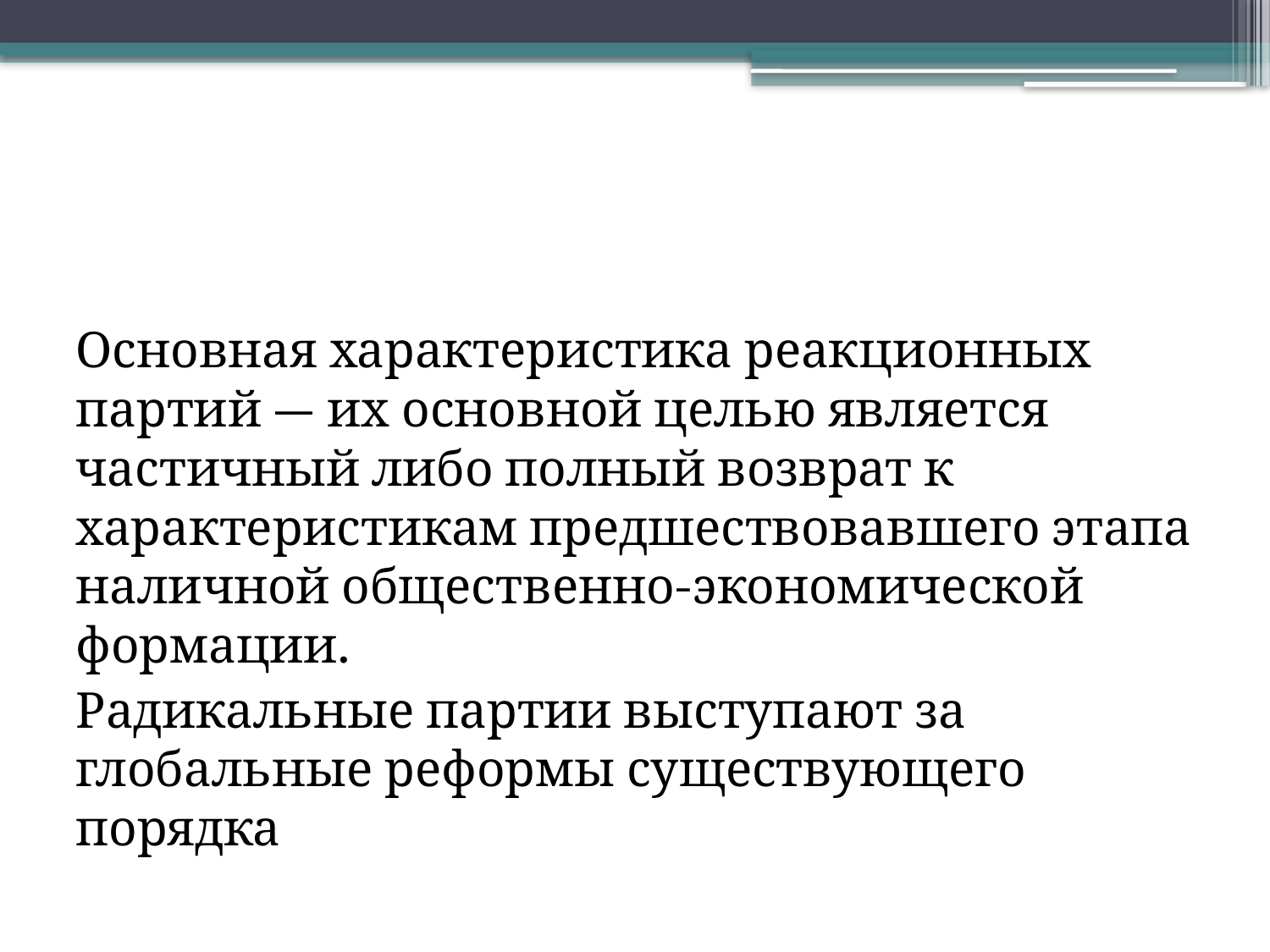

#
Основная характеристика реакционных партий — их основной целью является частичный либо полный возврат к характеристикам предшествовавшего этапа наличной общественно-экономической формации.
Радикальные партии выступают за глобальные реформы существующего порядка